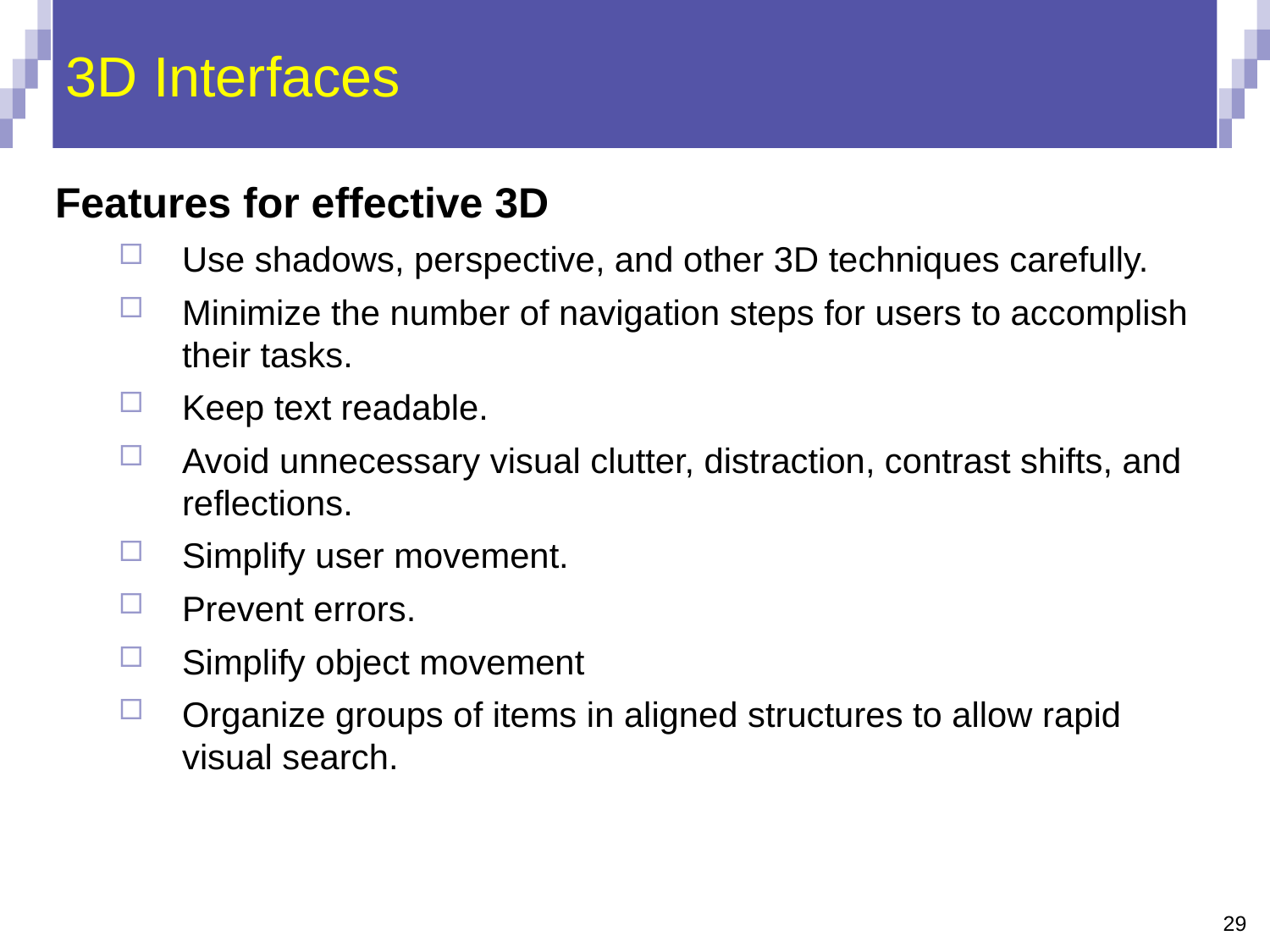

# 3D Interfaces
Features for effective 3D
Use shadows, perspective, and other 3D techniques carefully.
Minimize the number of navigation steps for users to accomplish their tasks.
Keep text readable.
Avoid unnecessary visual clutter, distraction, contrast shifts, and reflections.
Simplify user movement.
Prevent errors.
Simplify object movement
Organize groups of items in aligned structures to allow rapid visual search.
29